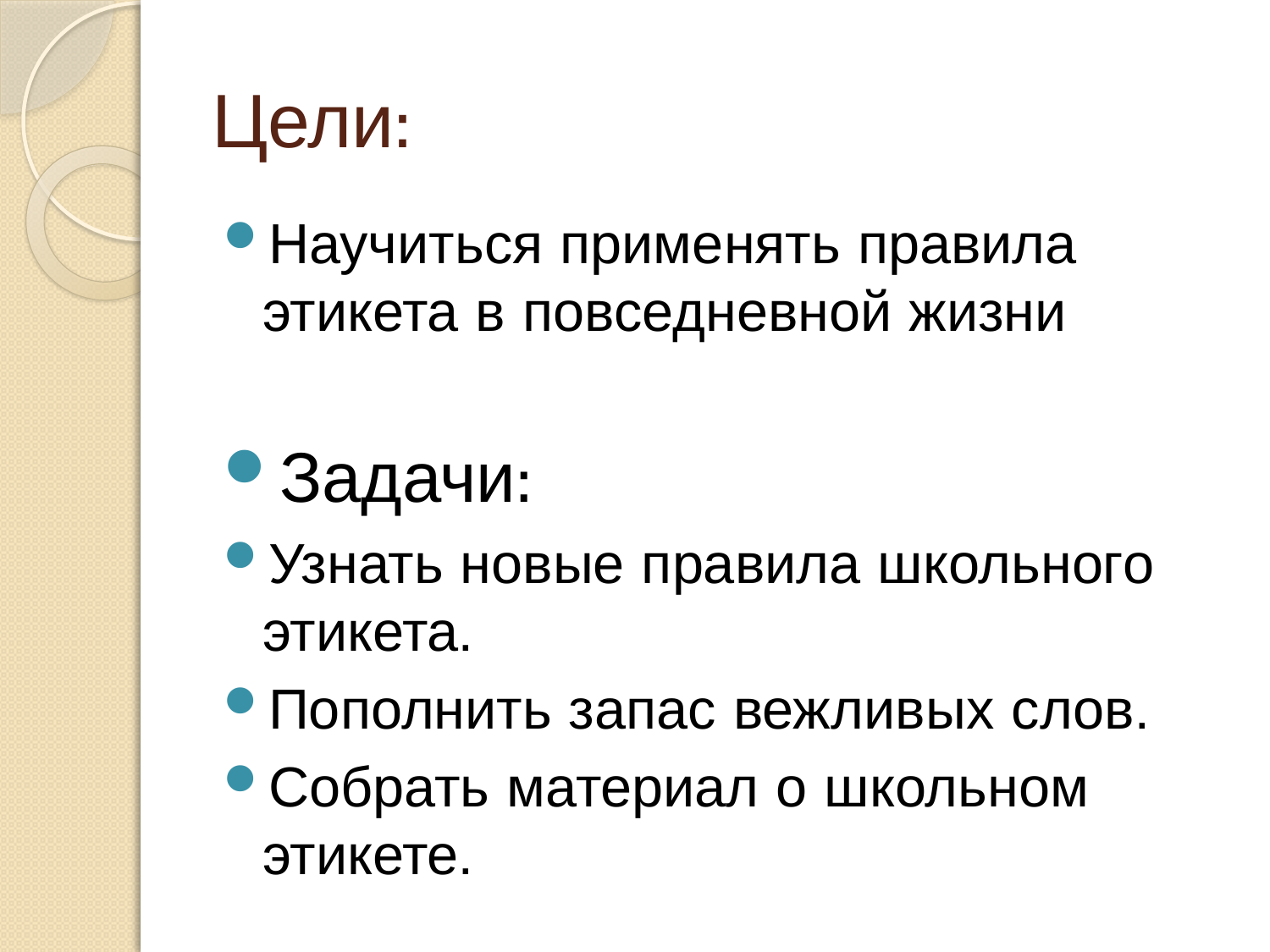

# Цели:
Научиться применять правила этикета в повседневной жизни

Задачи:
Узнать новые правила школьного этикета.
Пополнить запас вежливых слов.
Собрать материал о школьном этикете.